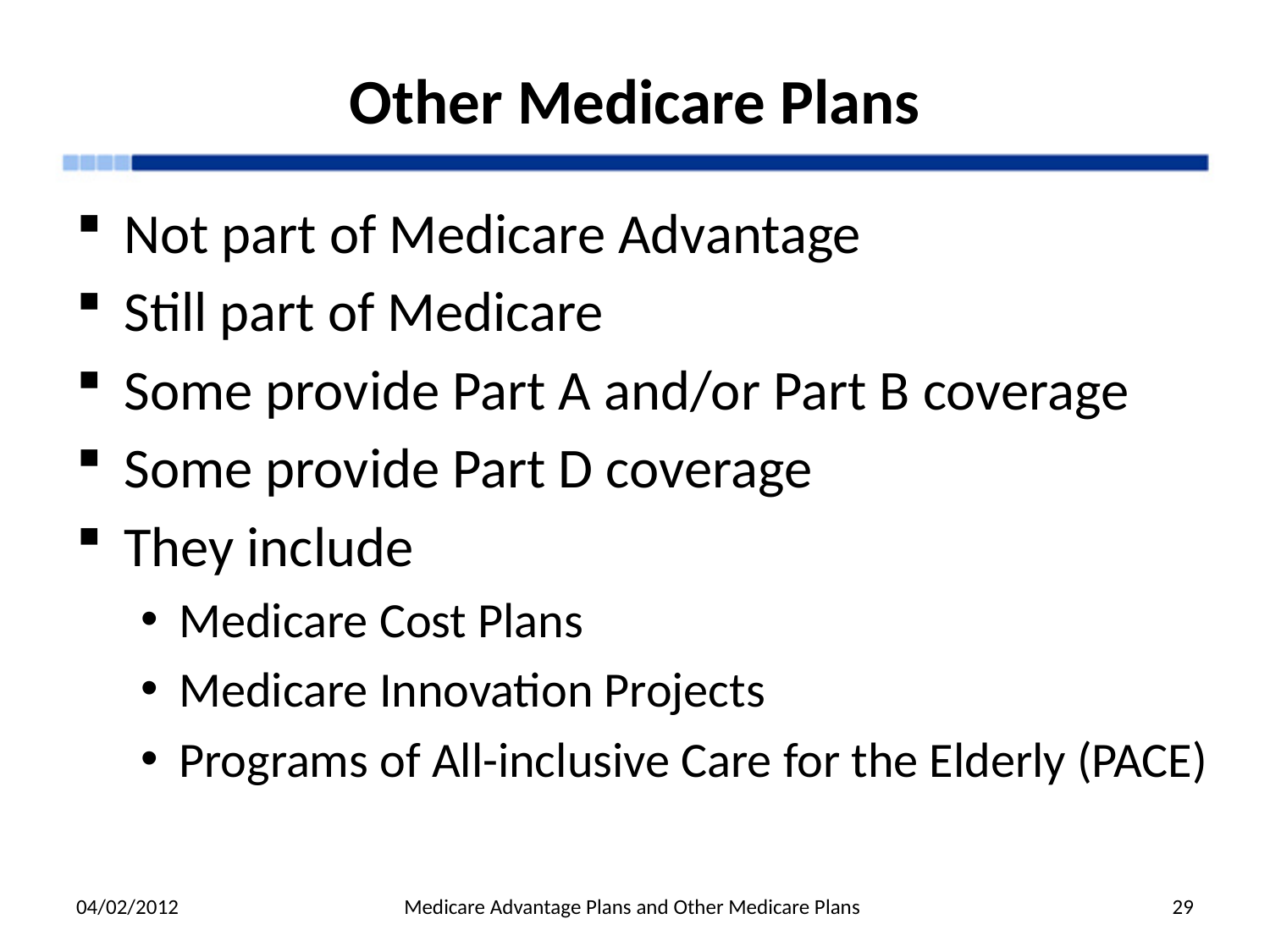

# Other Medicare Plans
Not part of Medicare Advantage
Still part of Medicare
Some provide Part A and/or Part B coverage
Some provide Part D coverage
They include
Medicare Cost Plans
Medicare Innovation Projects
Programs of All-inclusive Care for the Elderly (PACE)
04/02/2012
Medicare Advantage Plans and Other Medicare Plans
29